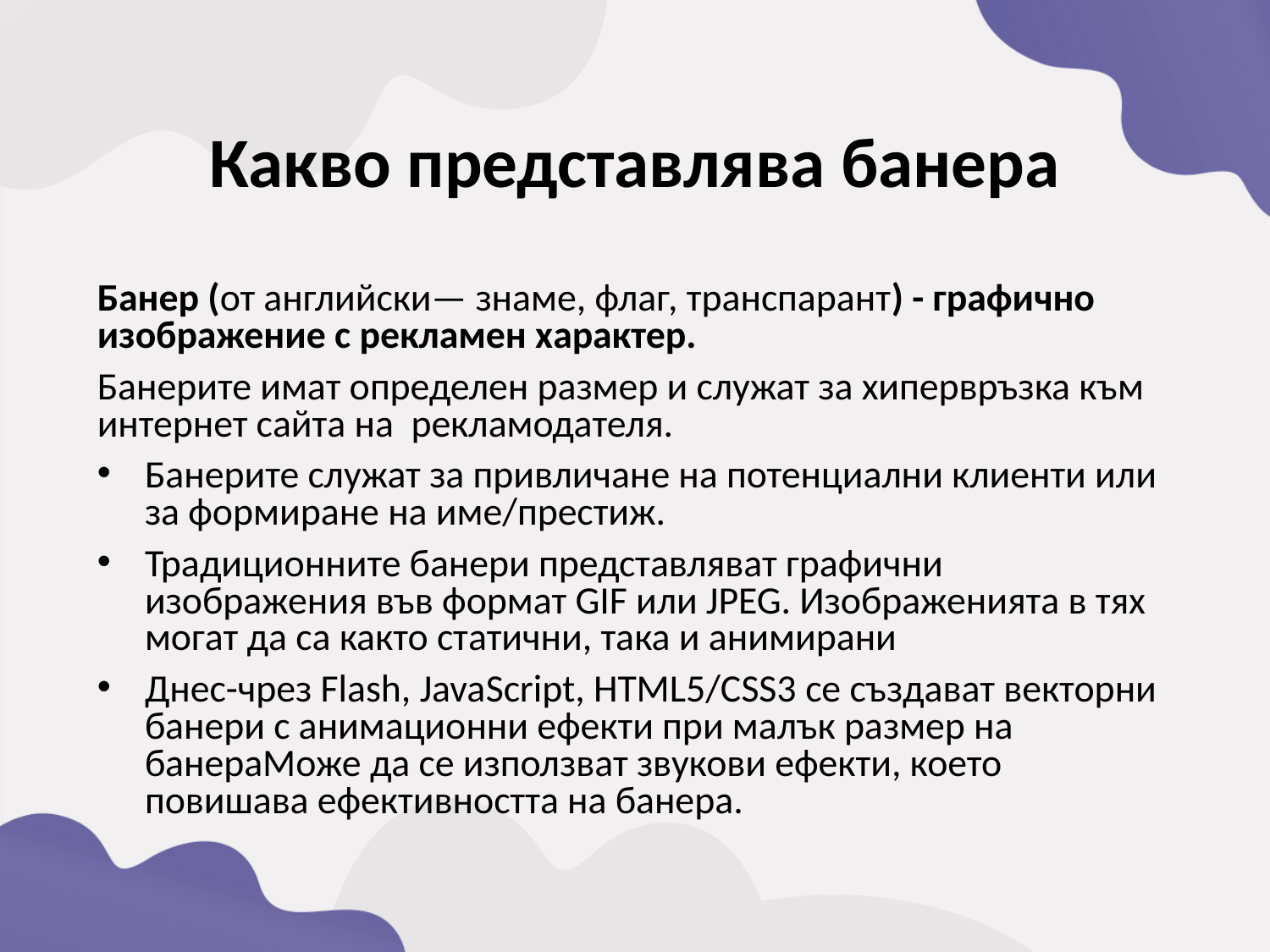

Какво представлява банера

Банер (от английски— знаме, флаг, транспарант) - графично изображение с рекламен характер.
Банерите имат определен размер и служат за хипервръзка към интернет сайта на  рекламодателя.
Банерите служат за привличане на потенциални клиенти или за формиране на име/престиж.
Традиционните банери представляват графични изображения във формат GIF или JPEG. Изображенията в тях могат да са както статични, така и анимирани
Днес-чрез Flash, JavaScript, HTML5/CSS3 се създават векторни банери с анимационни ефекти при малък размер на банераМоже да се използват звукови ефекти, което повишава ефективността на банера.